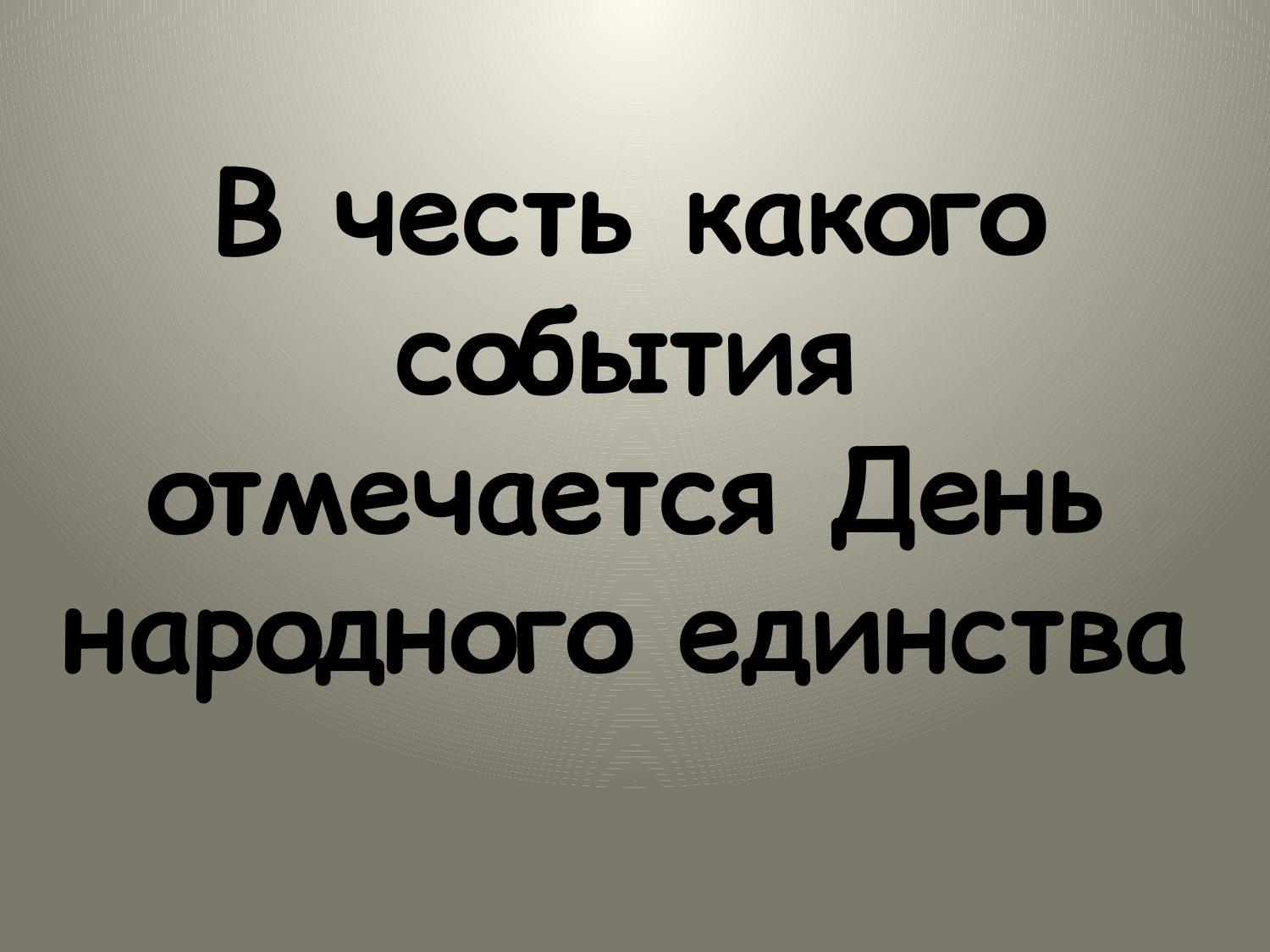

# В честь какого события отмечается День народного единства